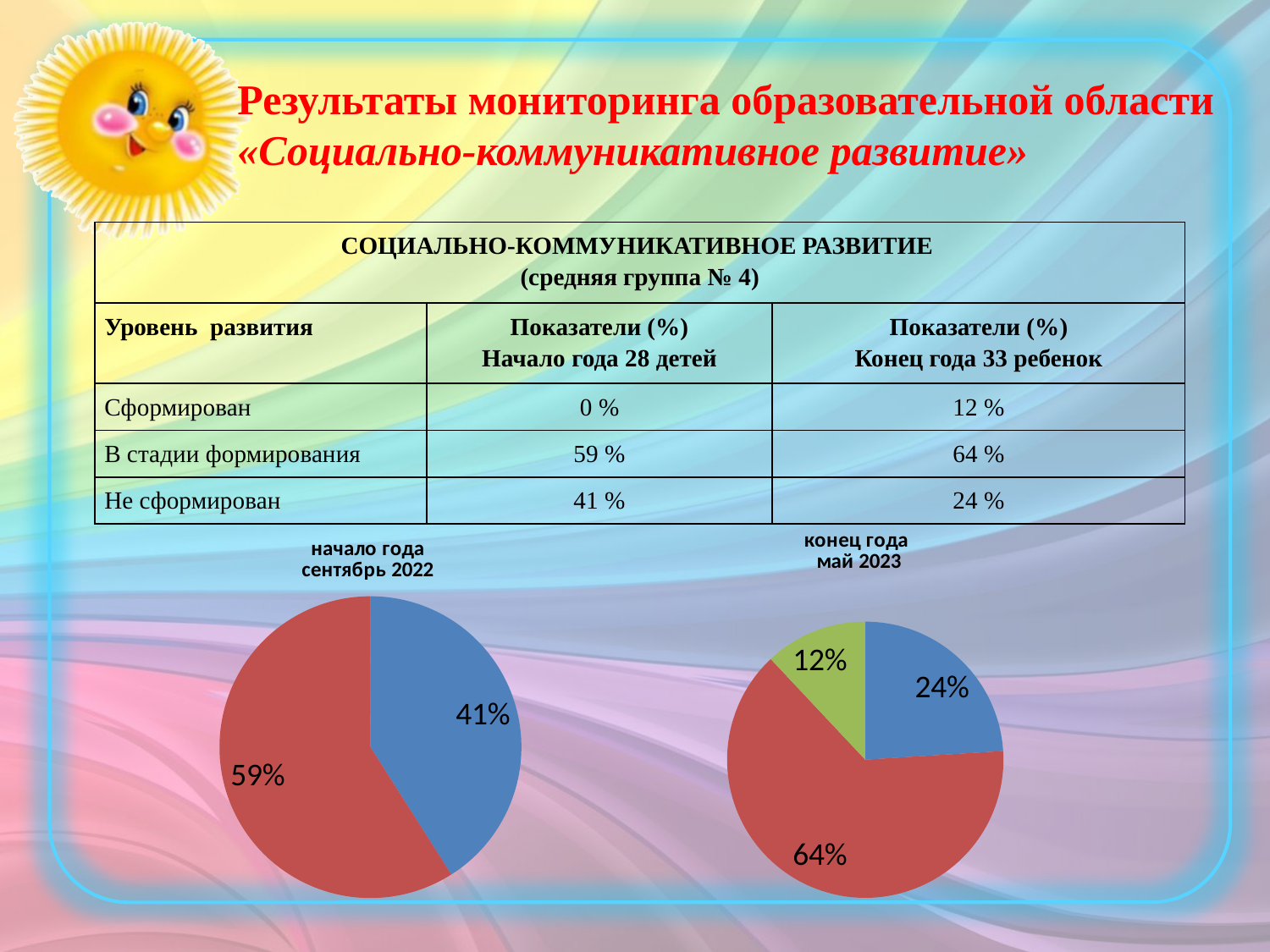

Результаты мониторинга образовательной области «Социально-коммуникативное развитие»
| СОЦИАЛЬНО-КОММУНИКАТИВНОЕ РАЗВИТИЕ (средняя группа № 4) |  |  |
| --- | --- | --- |
| Уровень развития | Показатели (%) Начало года 28 детей | Показатели (%) Конец года 33 ребенок |
| Сформирован | 0 % | 12 % |
| В стадии формирования | 59 % | 64 % |
| Не сформирован | 41 % | 24 % |

### Chart: конец года
май 2023

| Category | конец года 2019 |
|---|---|
| не сформ | 0.24 |
| в стадии | 0.64 |
| сформир | 0.12 |

### Chart: начало года
сентябрь 2022

| Category | начало года |
|---|---|
| не сформир | 0.41 |
| в стадии | 0.59 |
| сформир | 0.0 |